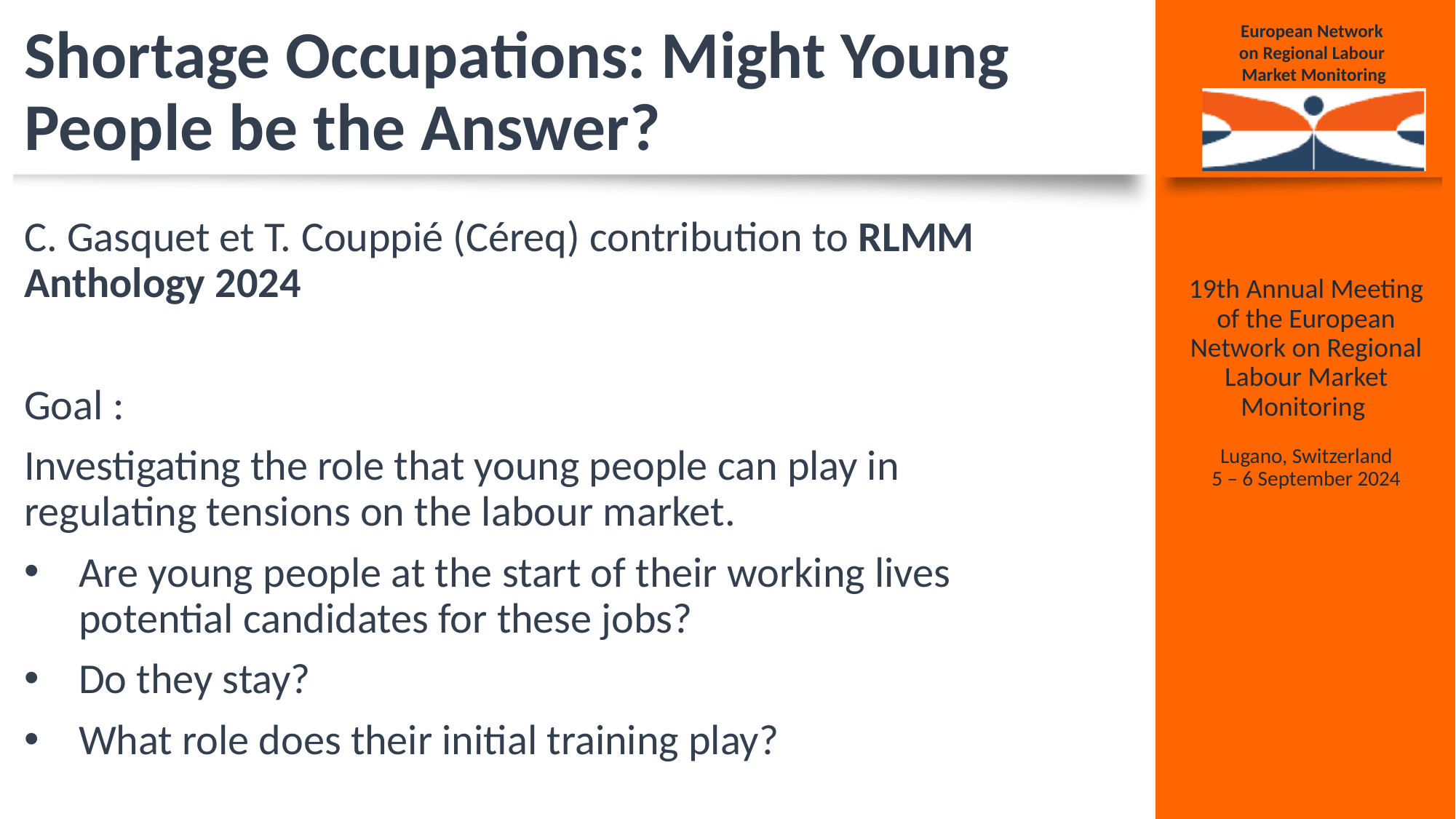

# Shortage Occupations: Might Young People be the Answer?
C. Gasquet et T. Couppié (Céreq) contribution to RLMM Anthology 2024

Goal :
Investigating the role that young people can play in regulating tensions on the labour market.
Are young people at the start of their working lives potential candidates for these jobs?
Do they stay?
What role does their initial training play?